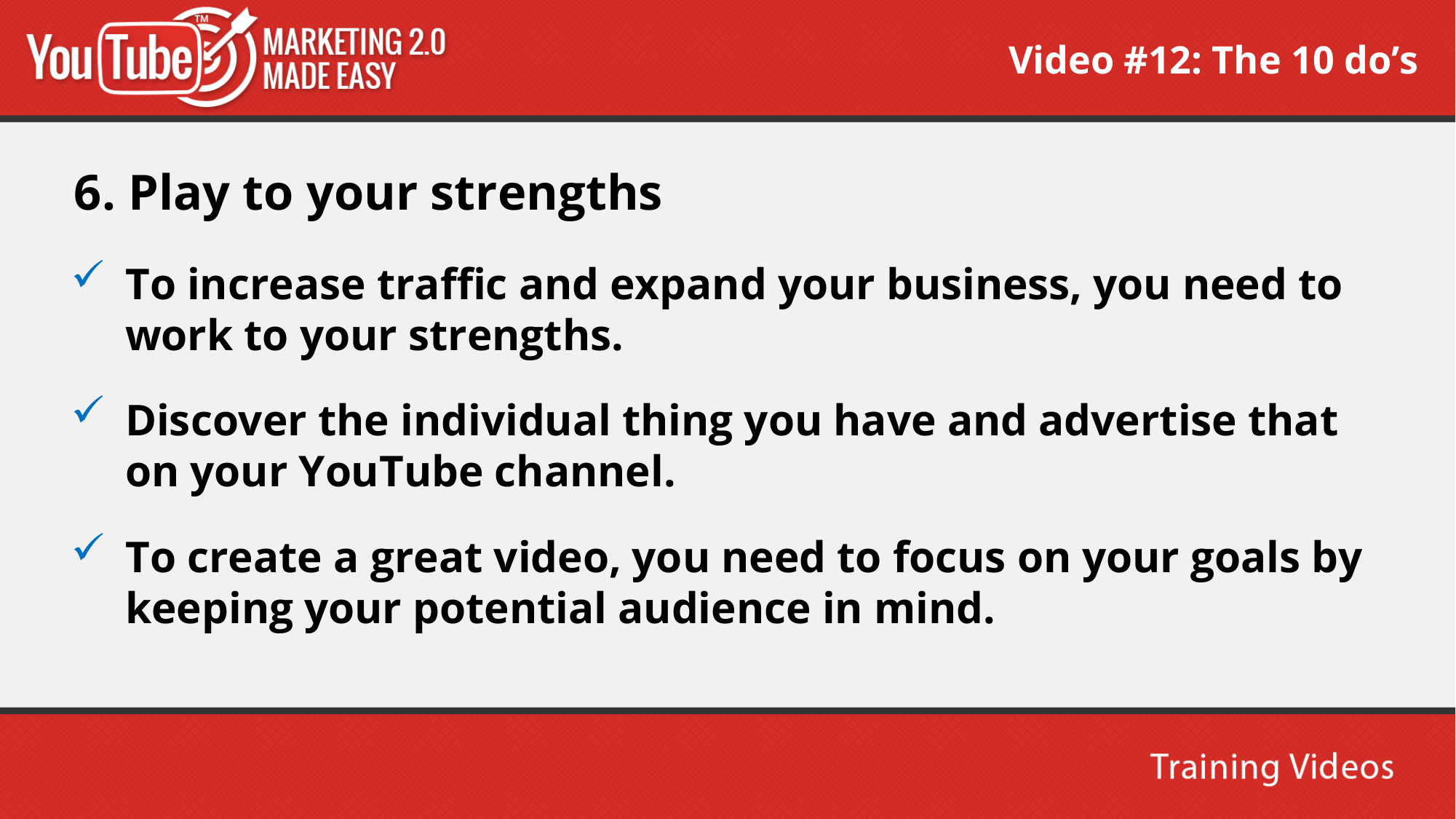

Video #12: The 10 do’s
 6. Play to your strengths
To increase traffic and expand your business, you need to work to your strengths.
Discover the individual thing you have and advertise that on your YouTube channel.
To create a great video, you need to focus on your goals by keeping your potential audience in mind.